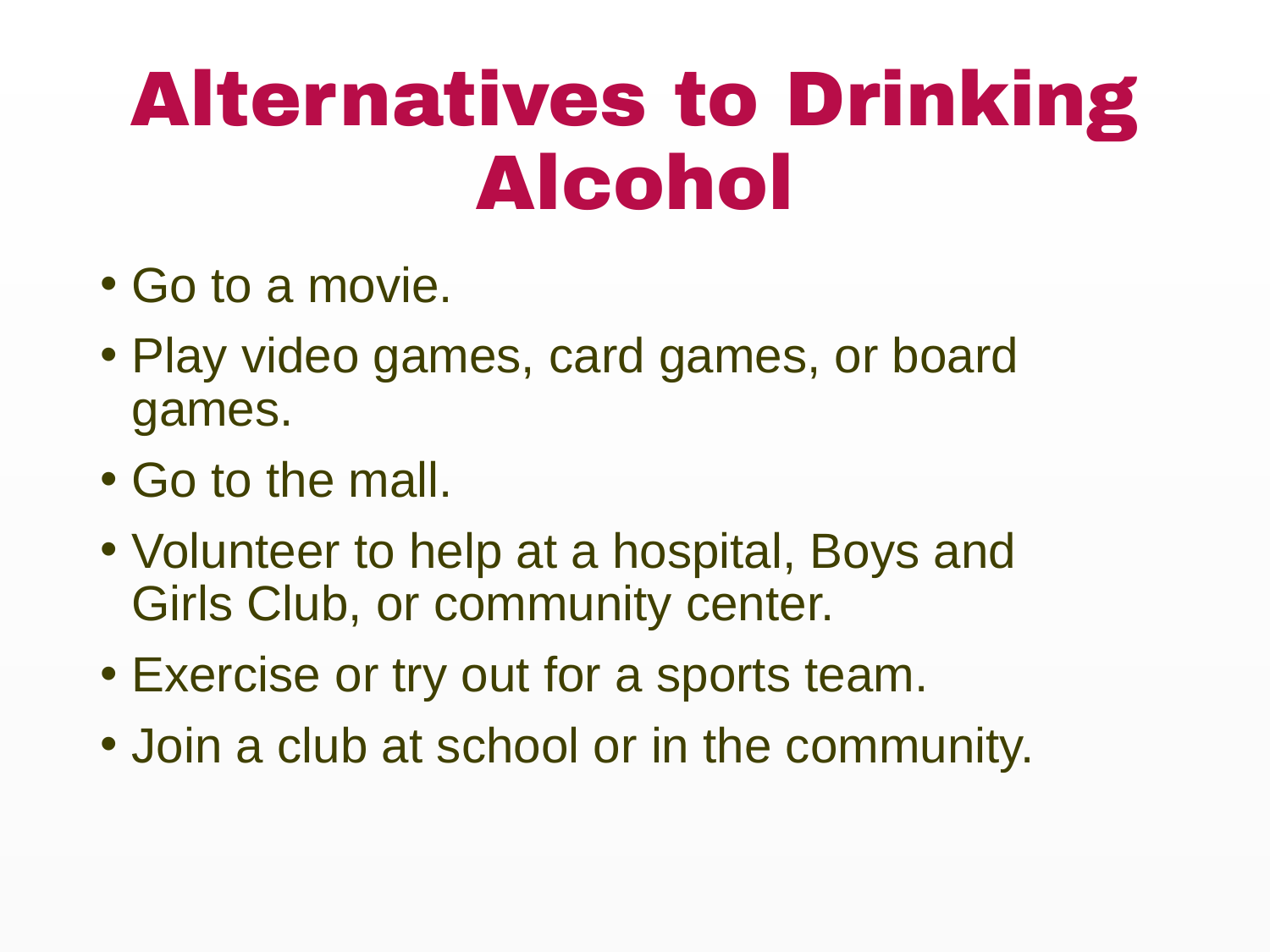

# Alternatives to Drinking Alcohol
Go to a movie.
Play video games, card games, or board games.
Go to the mall.
Volunteer to help at a hospital, Boys and Girls Club, or community center.
Exercise or try out for a sports team.
Join a club at school or in the community.